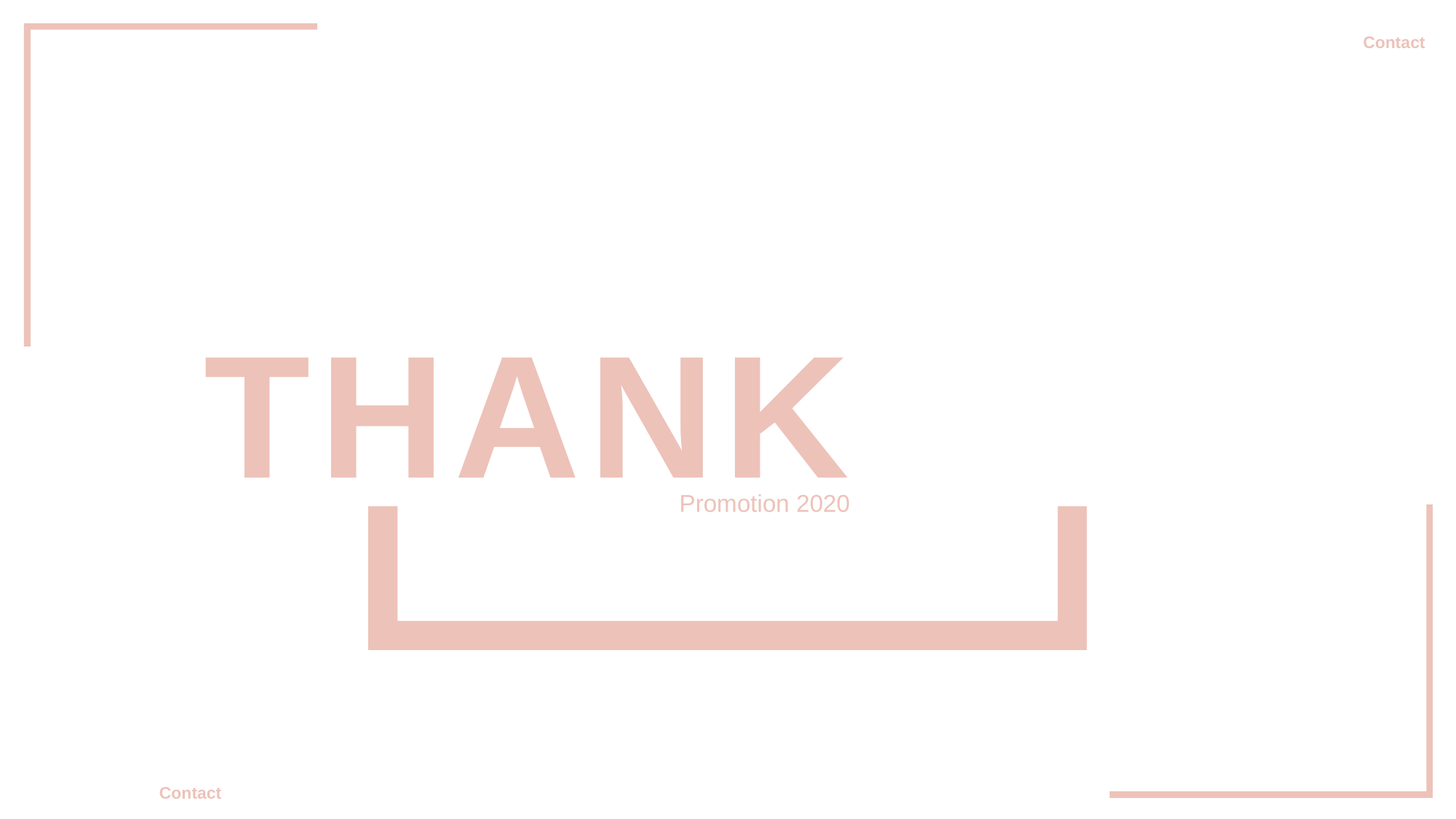

About – Profile - Contact

/ This is the place for subtitle /
THANKYOU
About Promotion 2020

A wonderful serenity has taken possession of my entiresweet mornings of spring which I enjoy with my entire soul, like these serenity has tak en possession of my entiresweet mornings
About – Profile - Contact